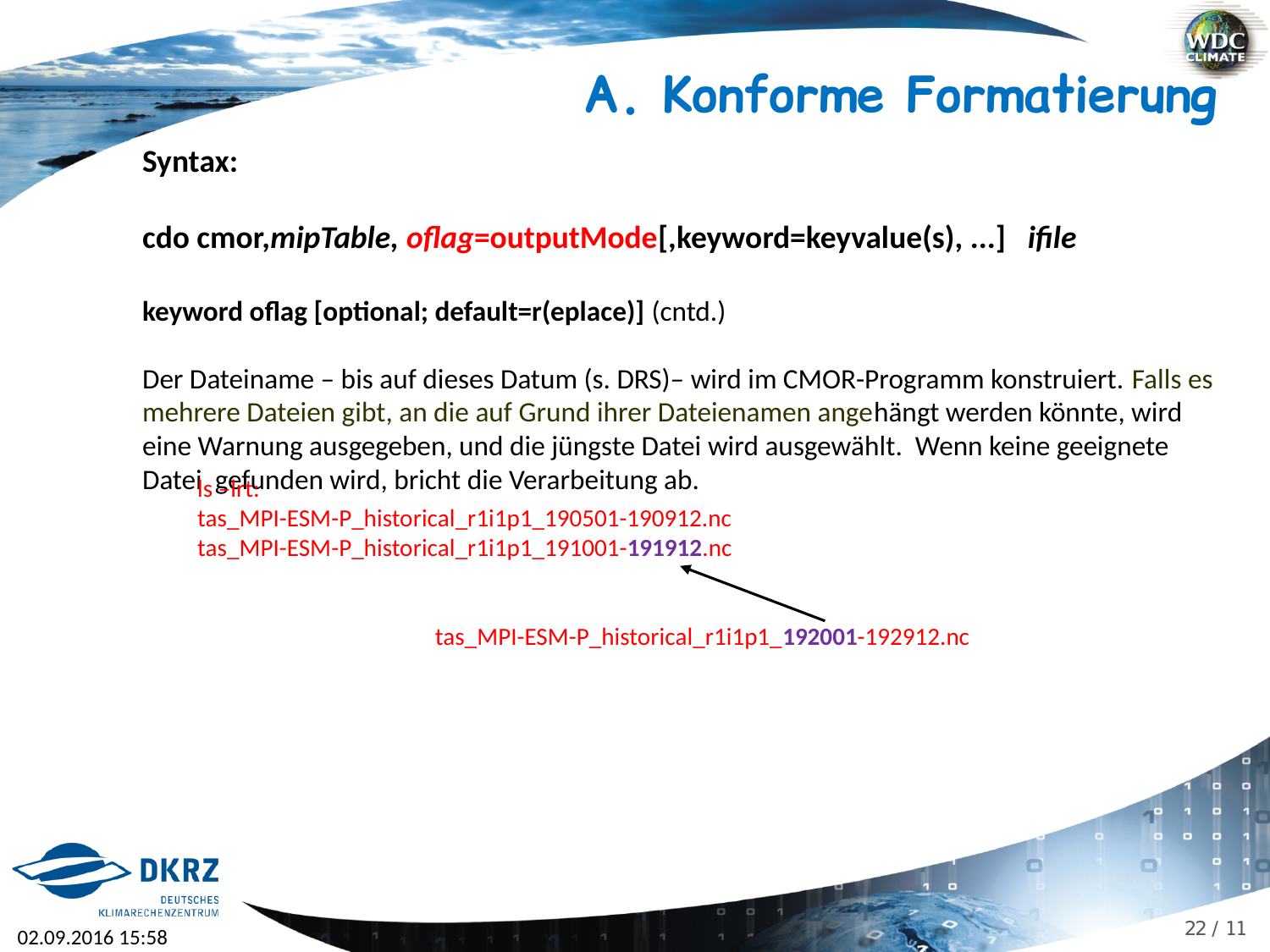

A. Konforme Formatierung
Syntax:
cdo cmor,mipTable, oflag=outputMode[,keyword=keyvalue(s), ...]   ifile
keyword oflag [optional; default=r(eplace)] (cntd.)
Der Dateiname – bis auf dieses Datum (s. DRS)– wird im CMOR-Programm konstruiert. Falls es mehrere Dateien gibt, an die auf Grund ihrer Dateienamen angehängt werden könnte, wird eine Warnung ausgegeben, und die jüngste Datei wird ausgewählt.  Wenn keine geeignete Datei  gefunden wird, bricht die Verarbeitung ab.

ls –lrt:
tas_MPI-ESM-P_historical_r1i1p1_190501-190912.nc
tas_MPI-ESM-P_historical_r1i1p1_191001-191912.nc

tas_MPI-ESM-P_historical_r1i1p1_192001-192912.nc